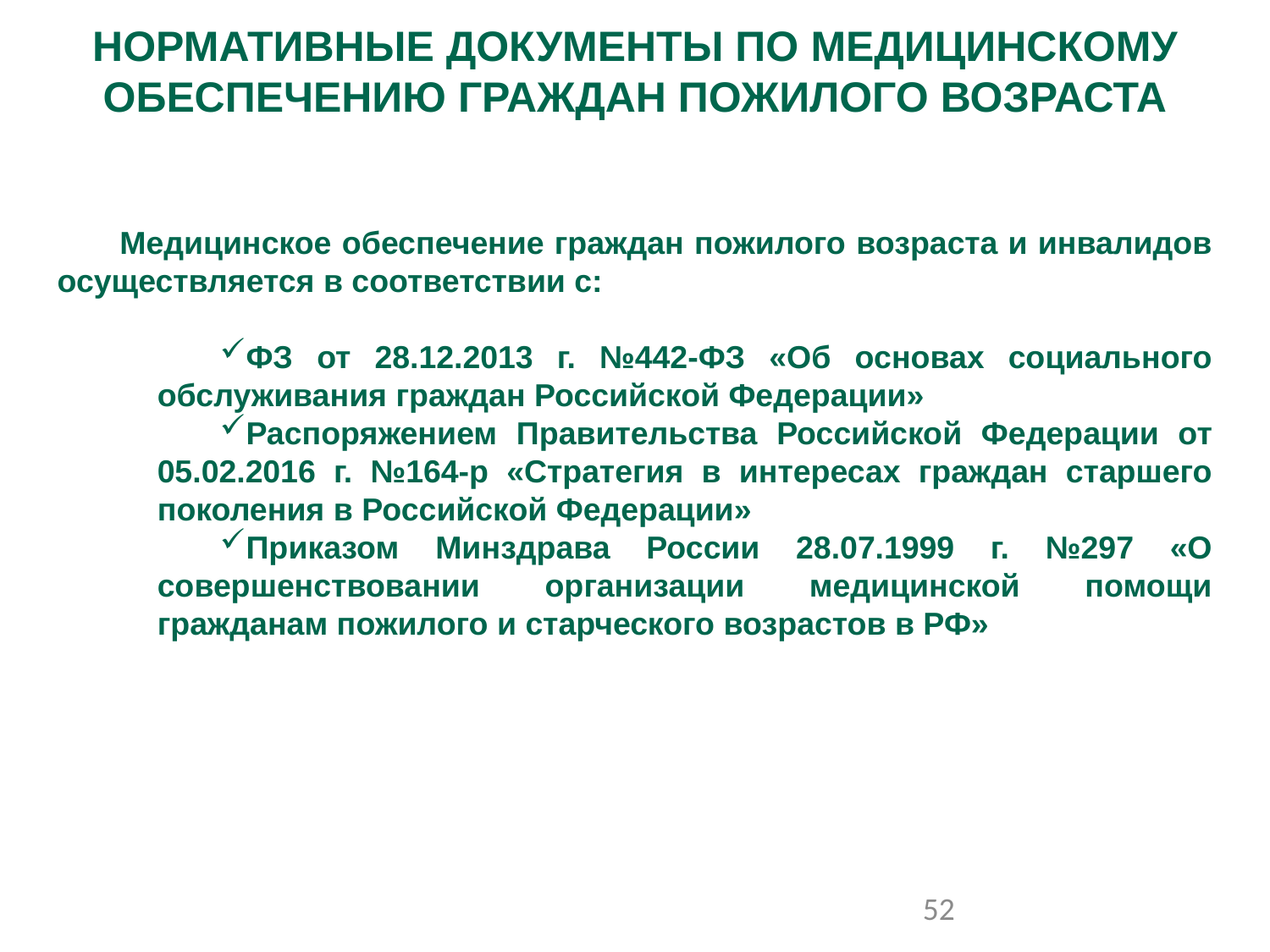

НОРМАТИВНЫЕ ДОКУМЕНТЫ ПО МЕДИЦИНСКОМУ ОБЕСПЕЧЕНИЮ ГРАЖДАН ПОЖИЛОГО ВОЗРАСТА
Медицинское обеспечение граждан пожилого возраста и инвалидов осуществляется в соответствии с:

ФЗ от 28.12.2013 г. №442-ФЗ «Об основах социального обслуживания граждан Российской Федерации»
Распоряжением Правительства Российской Федерации от 05.02.2016 г. №164-р «Стратегия в интересах граждан старшего поколения в Российской Федерации»
Приказом Минздрава России 28.07.1999 г. №297 «О совершенствовании организации медицинской помощи гражданам пожилого и старческого возрастов в РФ»
52